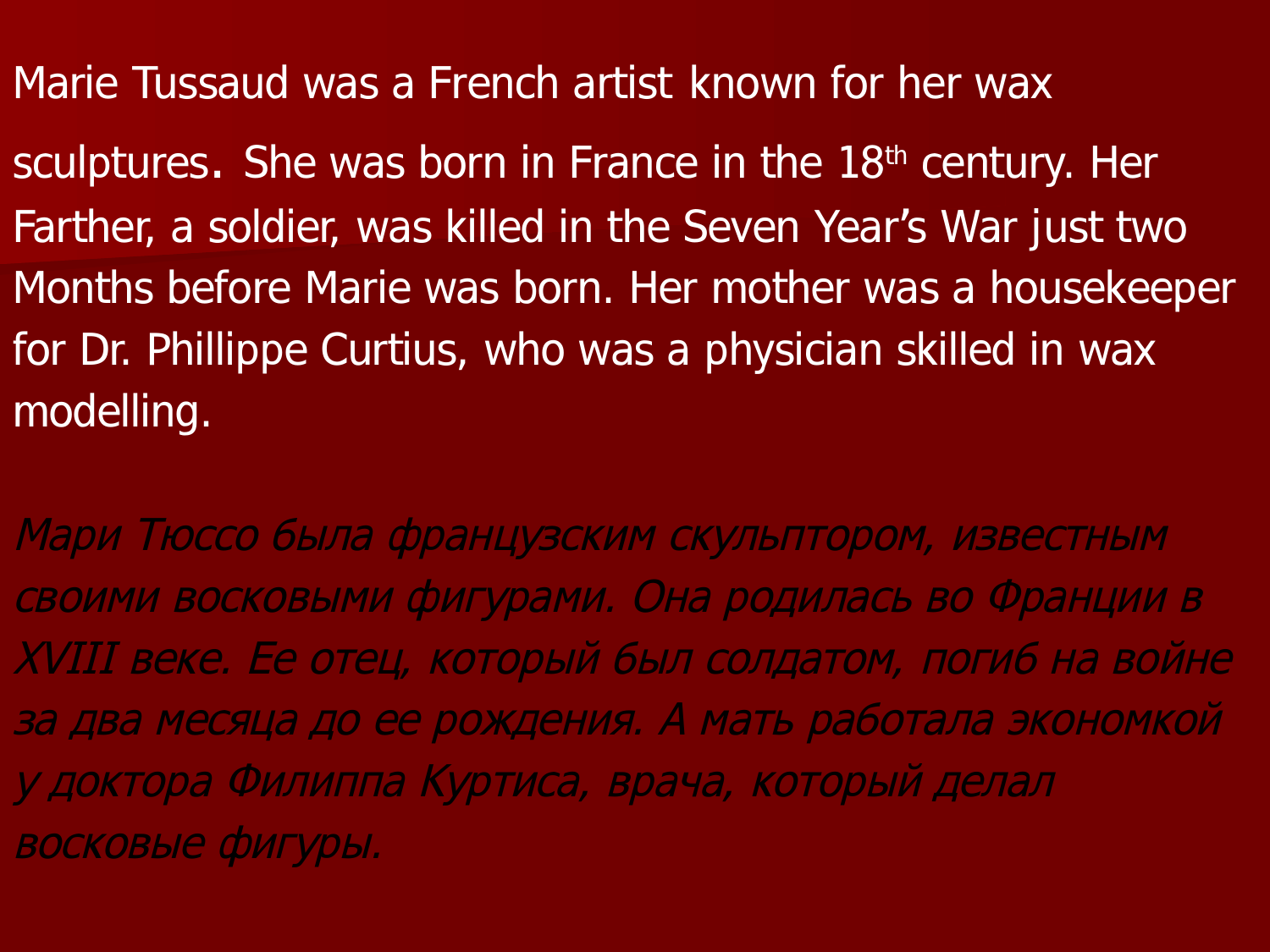

Marie Tussaud was a French artist known for her wax
sculptures. She was born in France in the 18th century. Her
Farther, a soldier, was killed in the Seven Year’s War just two
Months before Marie was born. Her mother was a housekeeper
for Dr. Phillippe Curtius, who was a physician skilled in wax
modelling.

Мари Тюссо была французским скульптором, известным
своими восковыми фигурами. Она родилась во Франции в
XVIII веке. Ее отец, который был солдатом, погиб на войне
за два месяца до ее рождения. А мать работала экономкой
у доктора Филиппа Куртиса, врача, который делал
восковые фигуры.